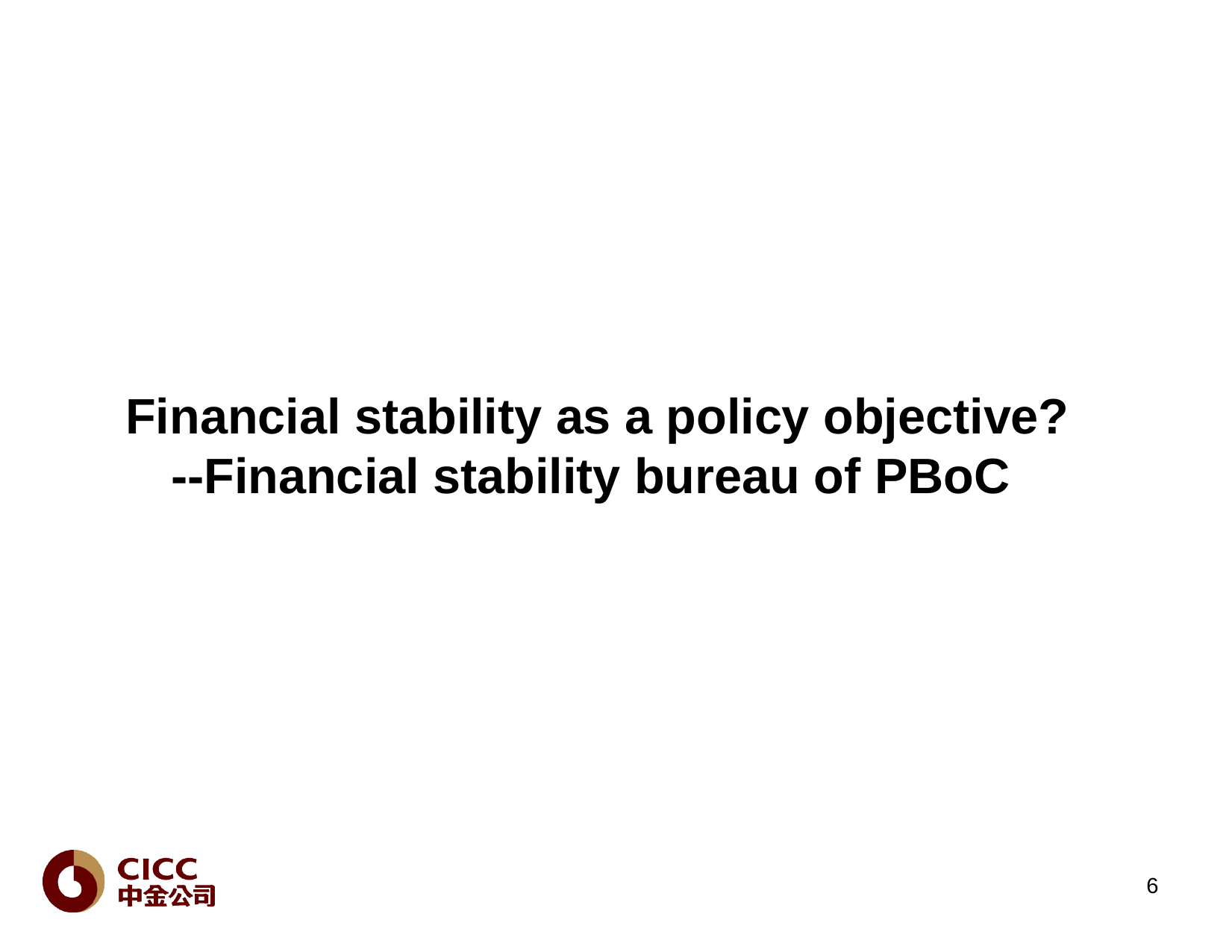

Financial stability as a policy objective?
--Financial stability bureau of PBoC
6